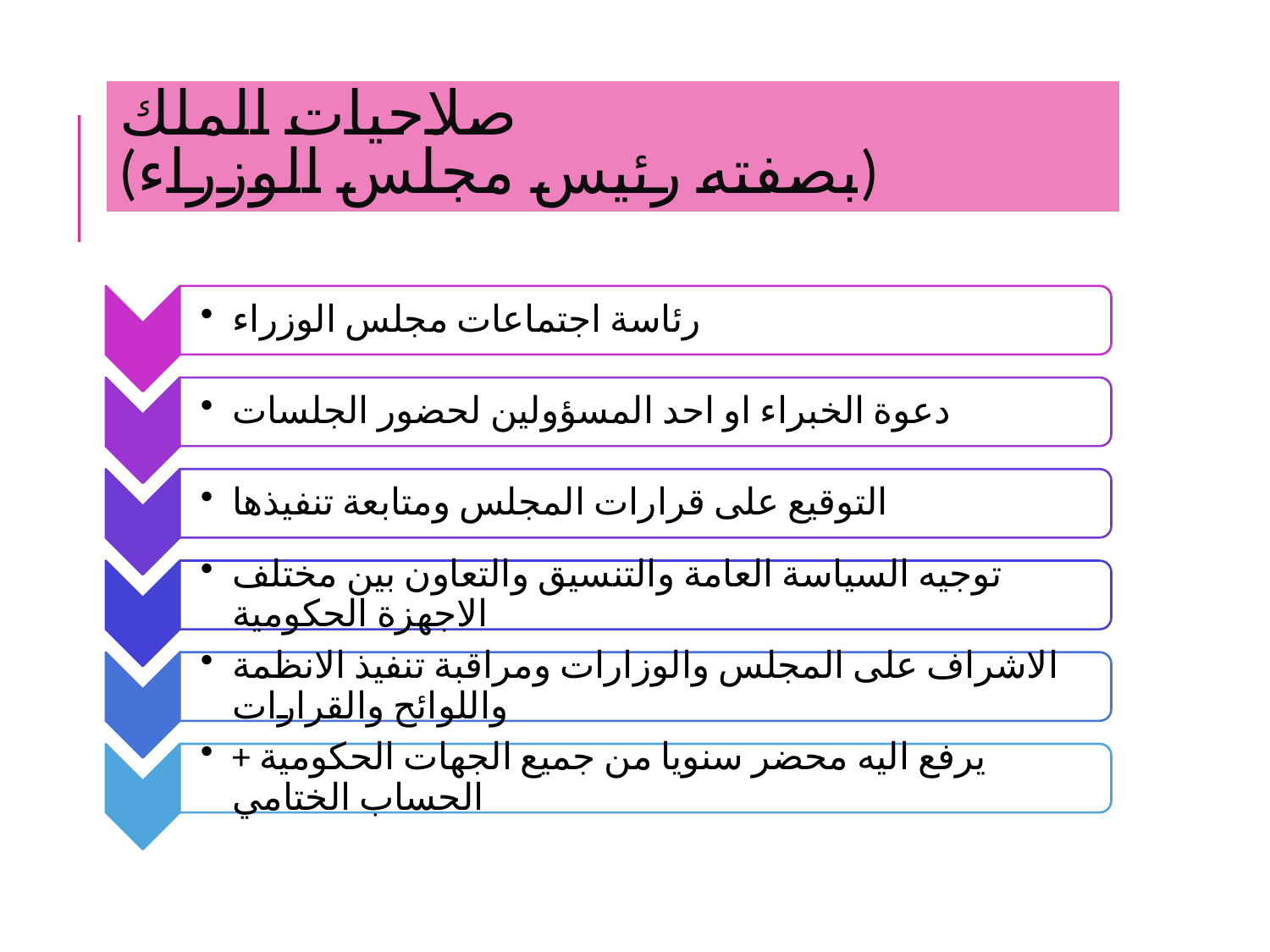

# صلاحيات الملك (بصفته رئيس مجلس الوزراء)

رئاسة اجتماعات مجلس الوزراء

دعوة الخبراء او احد المسؤولين لحضور الجلسات

التوقيع على قرارات المجلس ومتابعة تنفيذها

توجيه السياسة العامة والتنسيق والتعاون بين مختلف الاجهزة الحكومية

الاشراف على المجلس والوزارات ومراقبة تنفيذ الانظمة واللوائح والقرارات

يرفع اليه محضر سنويا من جميع الجهات الحكومية + الحساب الختامي